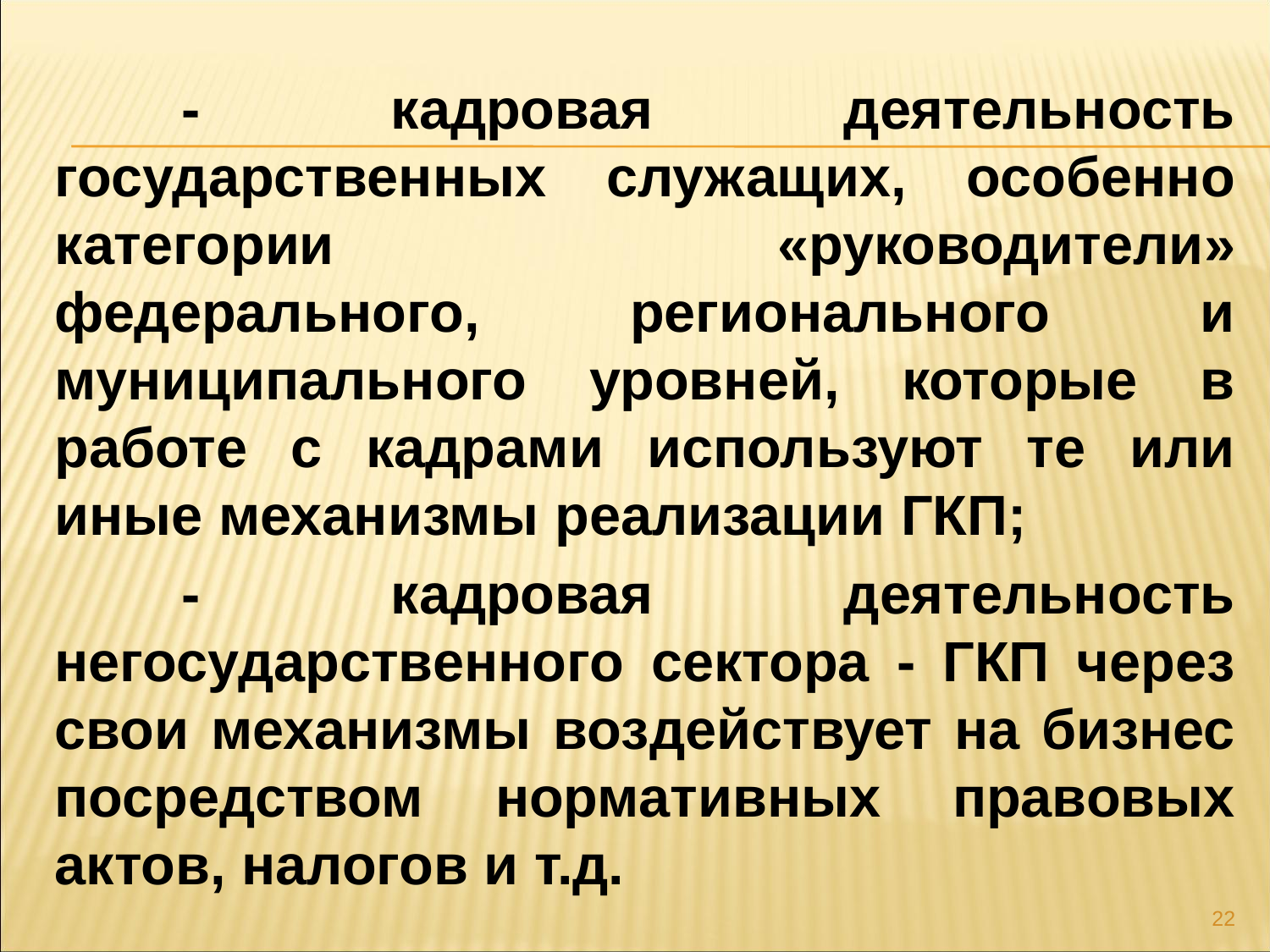

- кадровая деятельность государственных служащих, особенно категории «руководители» федерального, регионального и муниципального уровней, которые в работе с кадрами используют те или иные механизмы реализации ГКП;
	- кадровая деятельность негосударственного сектора - ГКП через свои механизмы воздействует на бизнес посредством нормативных правовых актов, налогов и т.д.

22